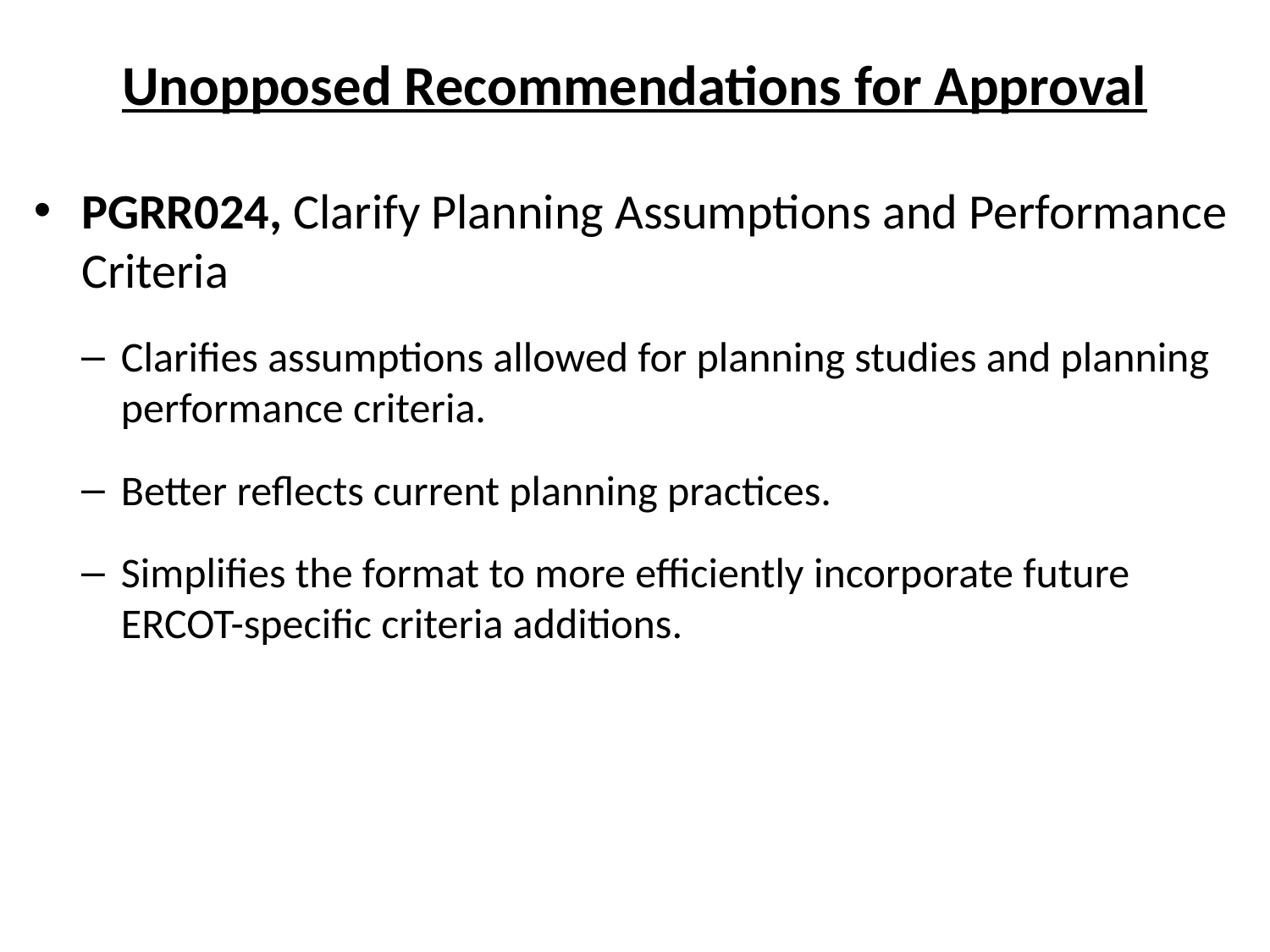

Unopposed Recommendations for Approval
PGRR024, Clarify Planning Assumptions and Performance Criteria
Clarifies assumptions allowed for planning studies and planning performance criteria.
Better reflects current planning practices.
Simplifies the format to more efficiently incorporate future ERCOT-specific criteria additions.